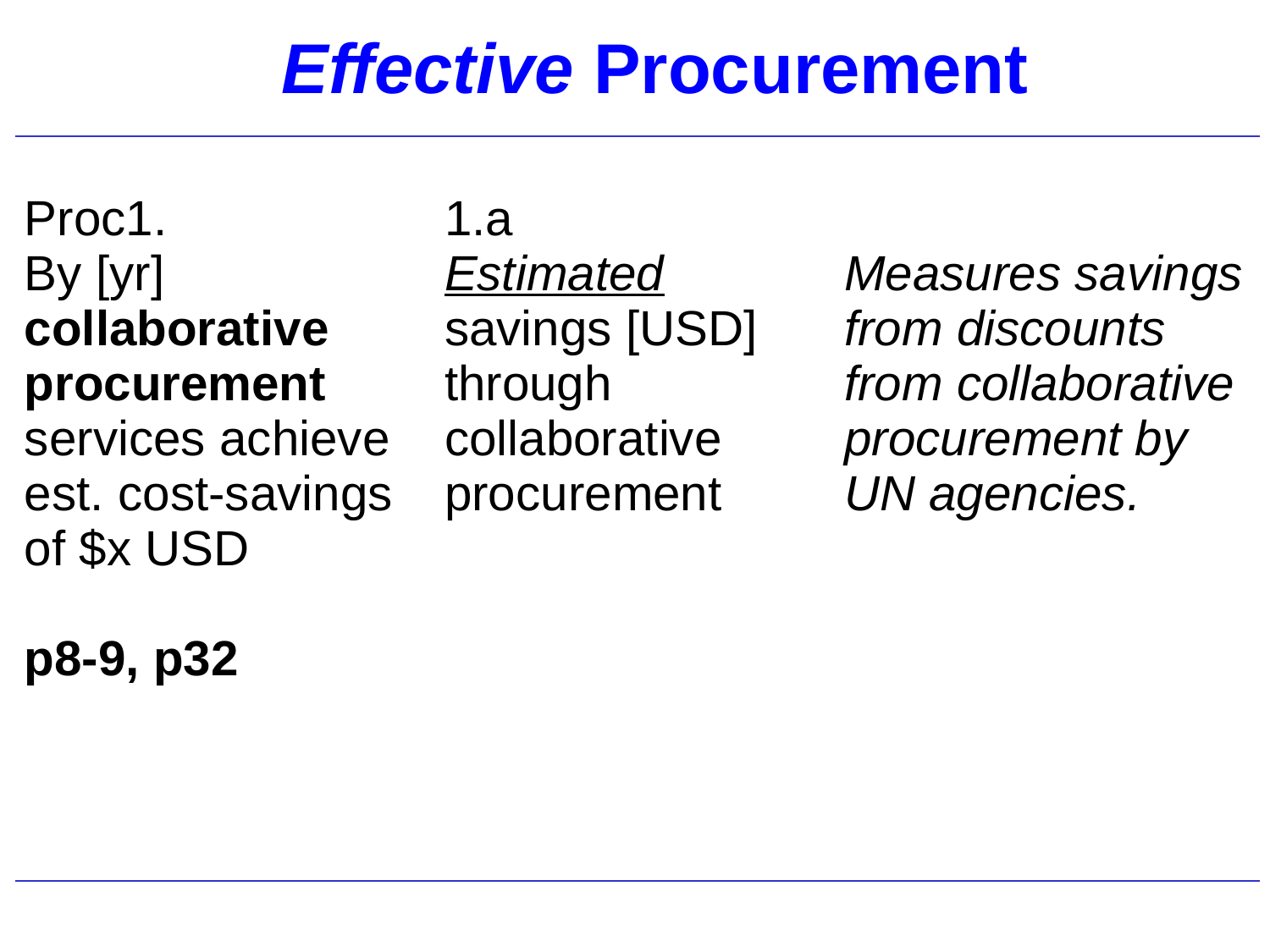

# Effective Procurement
| Proc1. By [yr] collaborative procurement services achieve est. cost-savings of $x USD p8-9, p32 | 1.a Estimated savings [USD] through collaborative procurement | Measures savings from discounts from collaborative procurement by UN agencies. |
| --- | --- | --- |